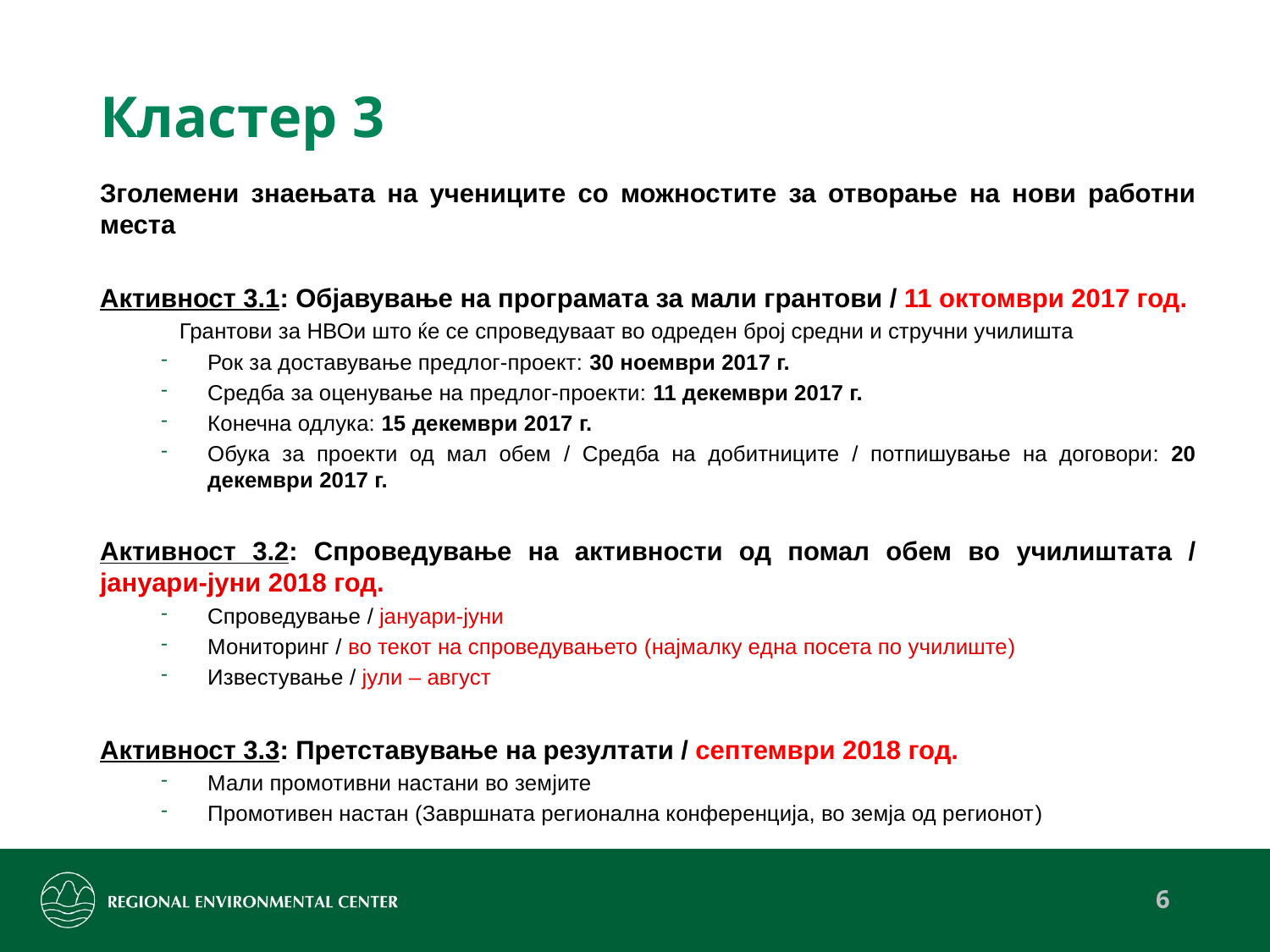

# Кластер 3
Зголемени знаењата на учениците со можностите за отворање на нови работни места

Активност 3.1: Објавување на програмата за мали грантови / 11 октомври 2017 год.
Грантови за НВОи што ќе се спроведуваат во одреден број средни и стручни училишта
Рок за доставување предлог-проект: 30 ноември 2017 г.
Средба за оценување на предлог-проекти: 11 декември 2017 г.
Конечна одлука: 15 декември 2017 г.
Обука за проекти од мал обем / Средба на добитниците / потпишување на договори: 20 декември 2017 г.

Активност 3.2: Спроведување на активности од помал обем во училиштата / јануари-јуни 2018 год.
Спроведување / јануари-јуни
Мониторинг / во текот на спроведувањето (најмалку една посета по училиште)
Известување / јули – август

Активност 3.3: Претставување на резултати / септември 2018 год.
Мали промотивни настани во земјите
Промотивен настан (Завршната регионална конференција, во земја од регионот)
6